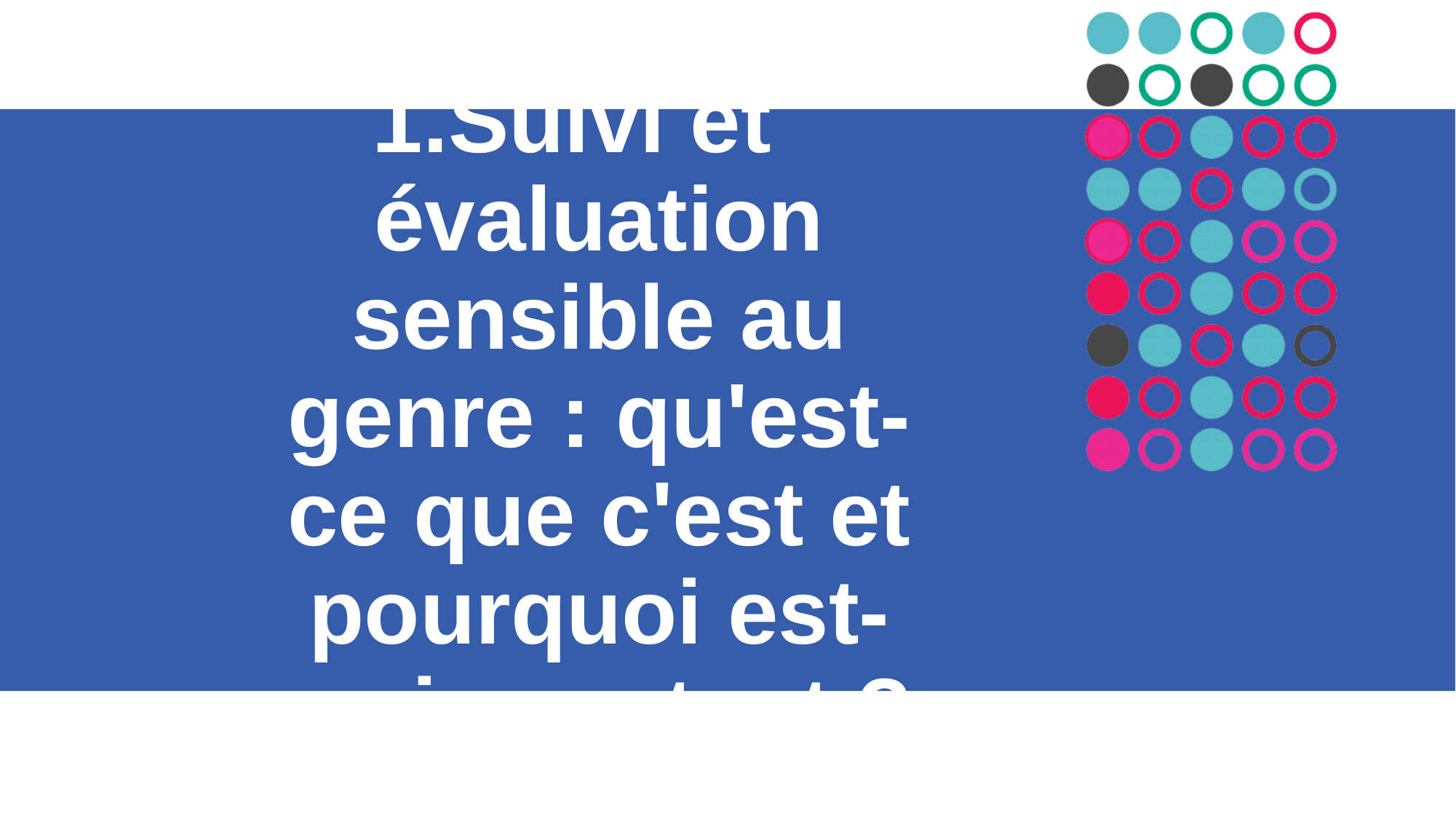

# Suivi et évaluation sensible au genre : qu'est-ce que c'est et pourquoi est-ce important ?